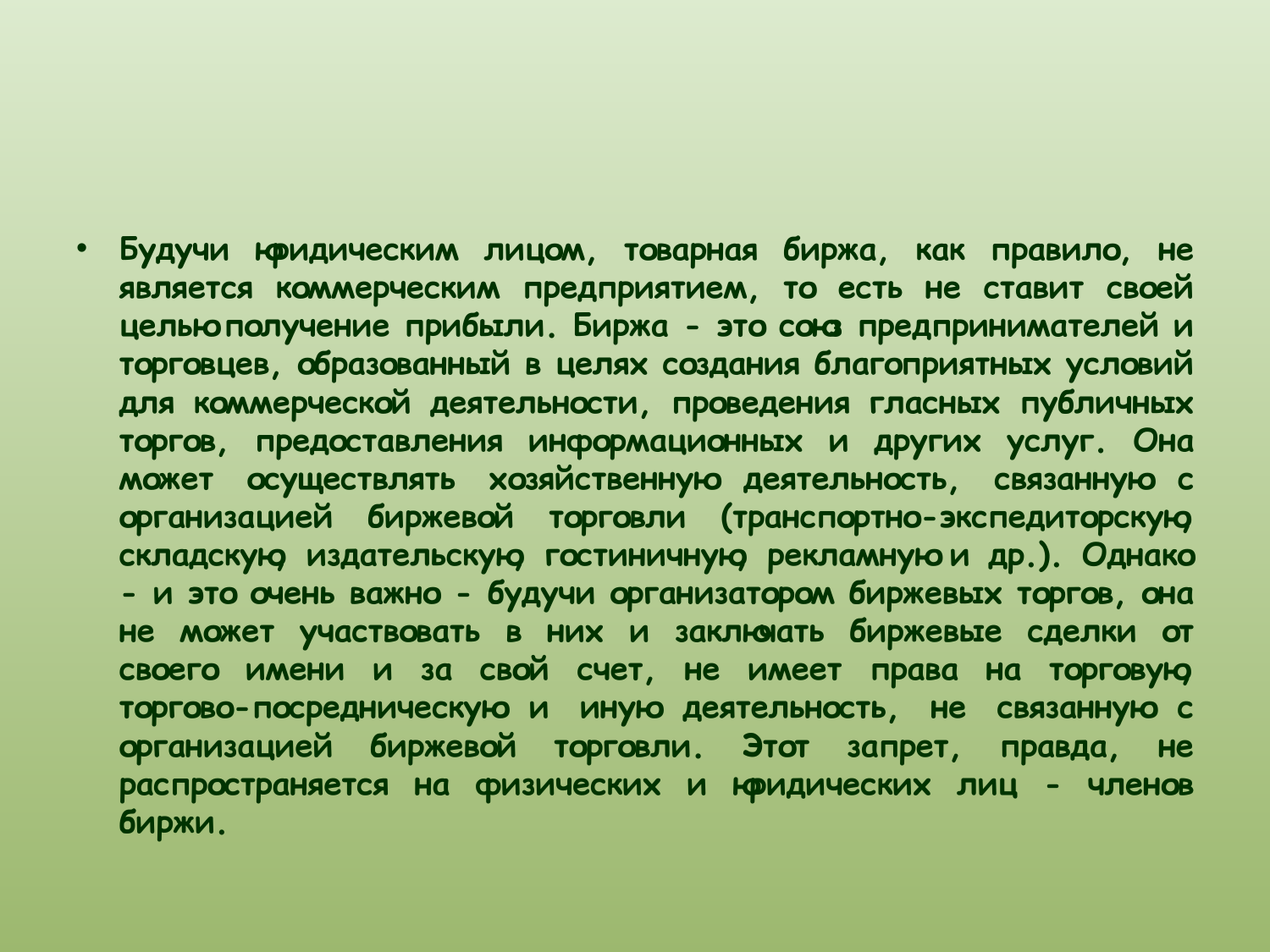

Будучи юридическим лицом, товарная биржа, как правило, не является коммерческим предприятием, то есть не ставит своей целью получение прибыли. Биржа - это союз предпринимателей и торговцев, образованный в целях создания благоприятных условий для коммерческой деятельности, проведения гласных публичных торгов, предоставления информационных и других услуг. Она может осуществлять хозяйственную деятельность, связанную с организацией биржевой торговли (транспортно-экспедиторскую, складскую, издательскую, гостиничную, рекламную и др.). Однако - и это очень важно - будучи организатором биржевых торгов, она не может участвовать в них и заключать биржевые сделки от своего имени и за свой счет, не имеет права на торговую, торгово-посредническую и иную деятельность, не свя­занную с организацией биржевой торговли. Этот запрет, правда, не распространяется на физических и юридических лиц - членов биржи.